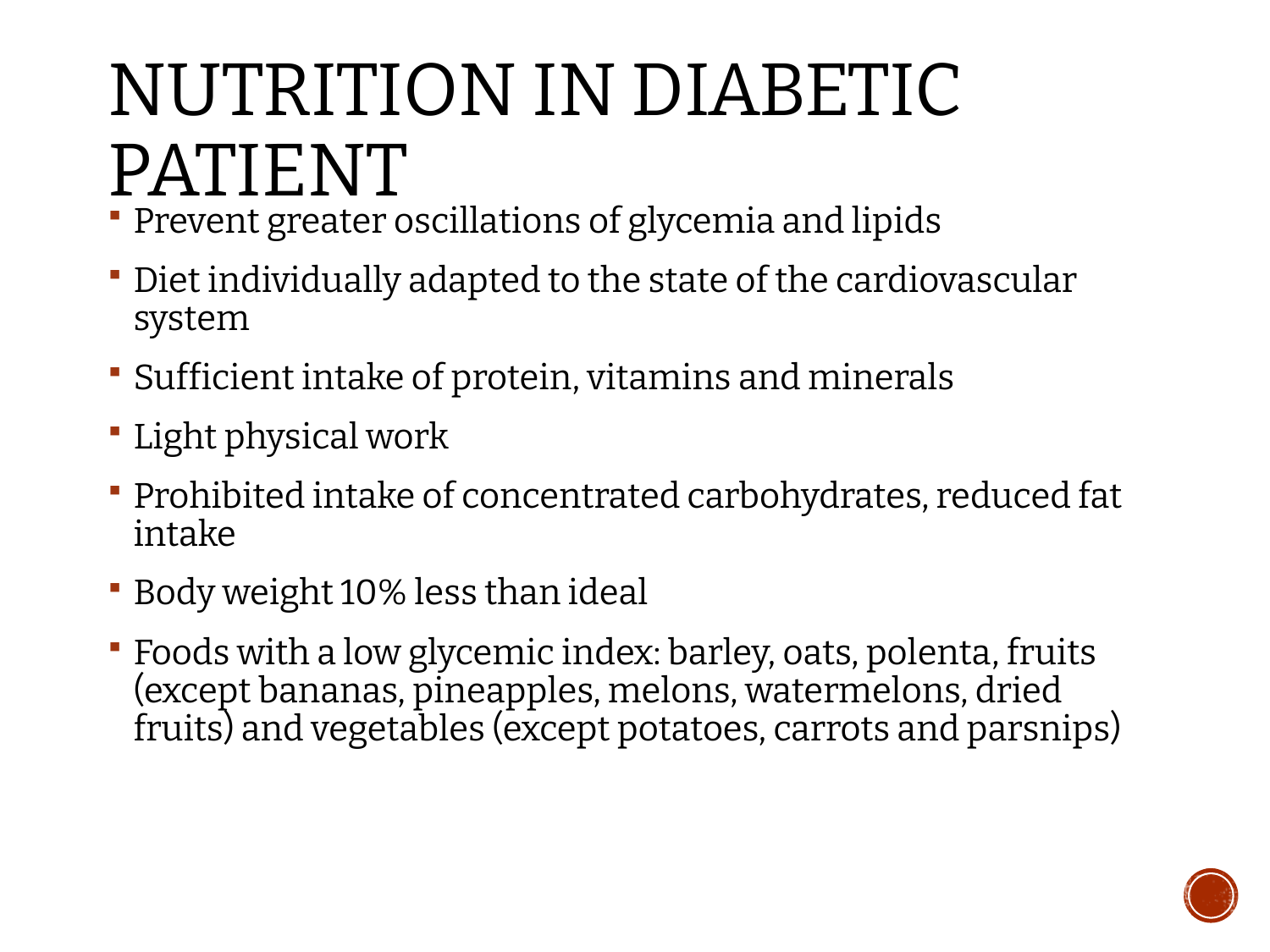

# Nutrition in diabetic patient
Prevent greater oscillations of glycemia and lipids
Diet individually adapted to the state of the cardiovascular system
Sufficient intake of protein, vitamins and minerals
Light physical work
Prohibited intake of concentrated carbohydrates, reduced fat intake
Body weight 10% less than ideal
Foods with a low glycemic index: barley, oats, polenta, fruits (except bananas, pineapples, melons, watermelons, dried fruits) and vegetables (except potatoes, carrots and parsnips)